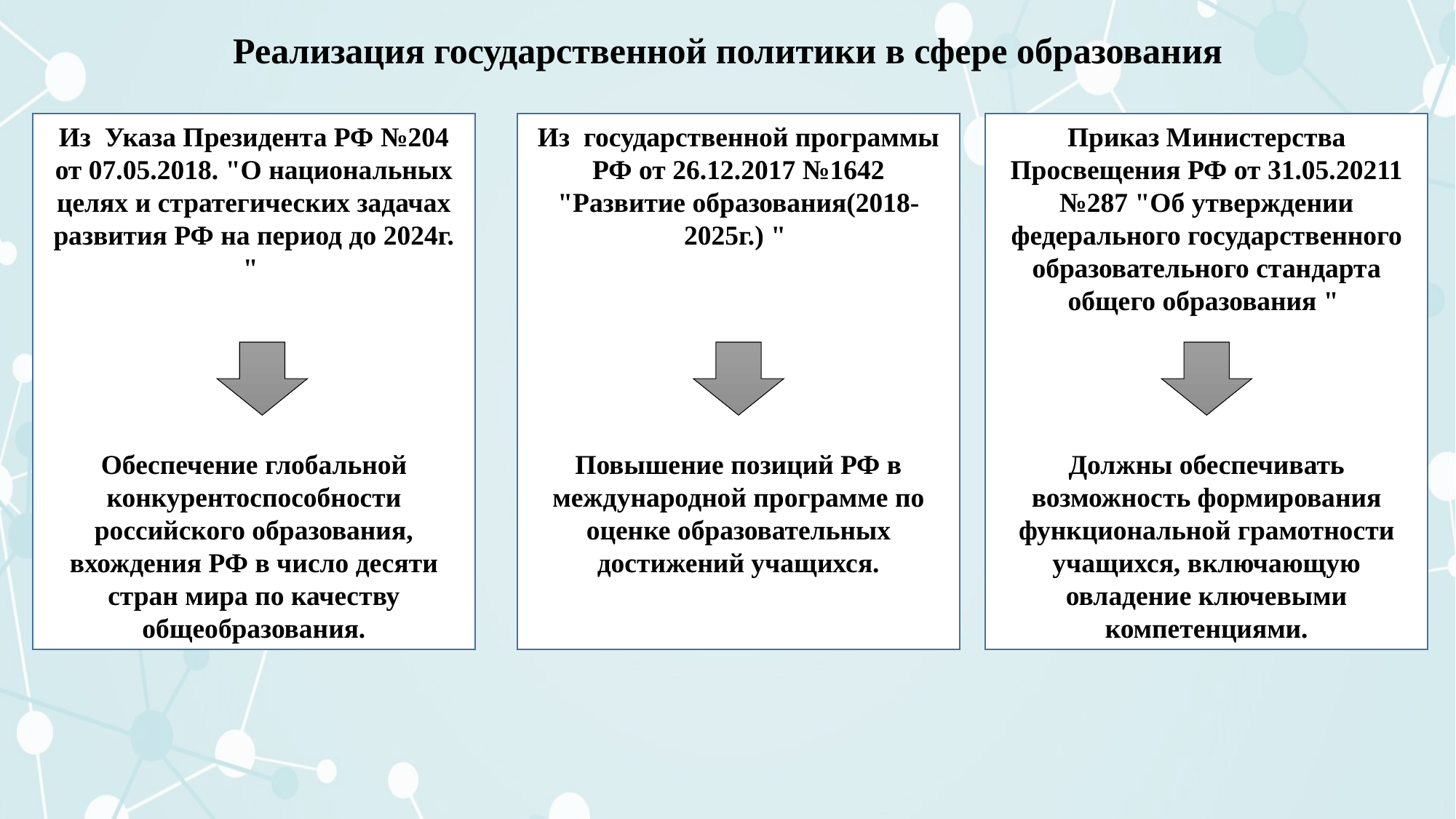

Реализация государственной политики в сфере образования
Приказ Министерства Просвещения РФ от 31.05.20211 №287 "Об утверждении федерального государственного образовательного стандарта общего образования "

Должны обеспечивать возможность формирования функциональной грамотности учащихся, включающую овладение ключевыми компетенциями.
Из  Указа Президента РФ №204 от 07.05.2018. "О национальных целях и стратегических задачах развития РФ на период до 2024г. "

Обеспечение глобальной конкурентоспособности российского образования, вхождения РФ в число десяти стран мира по качеству общеобразования.
Из  государственной программы РФ от 26.12.2017 №1642 "Развитие образования(2018-2025г.) "

Повышение позиций РФ в международной программе по оценке образовательных достижений учащихся.